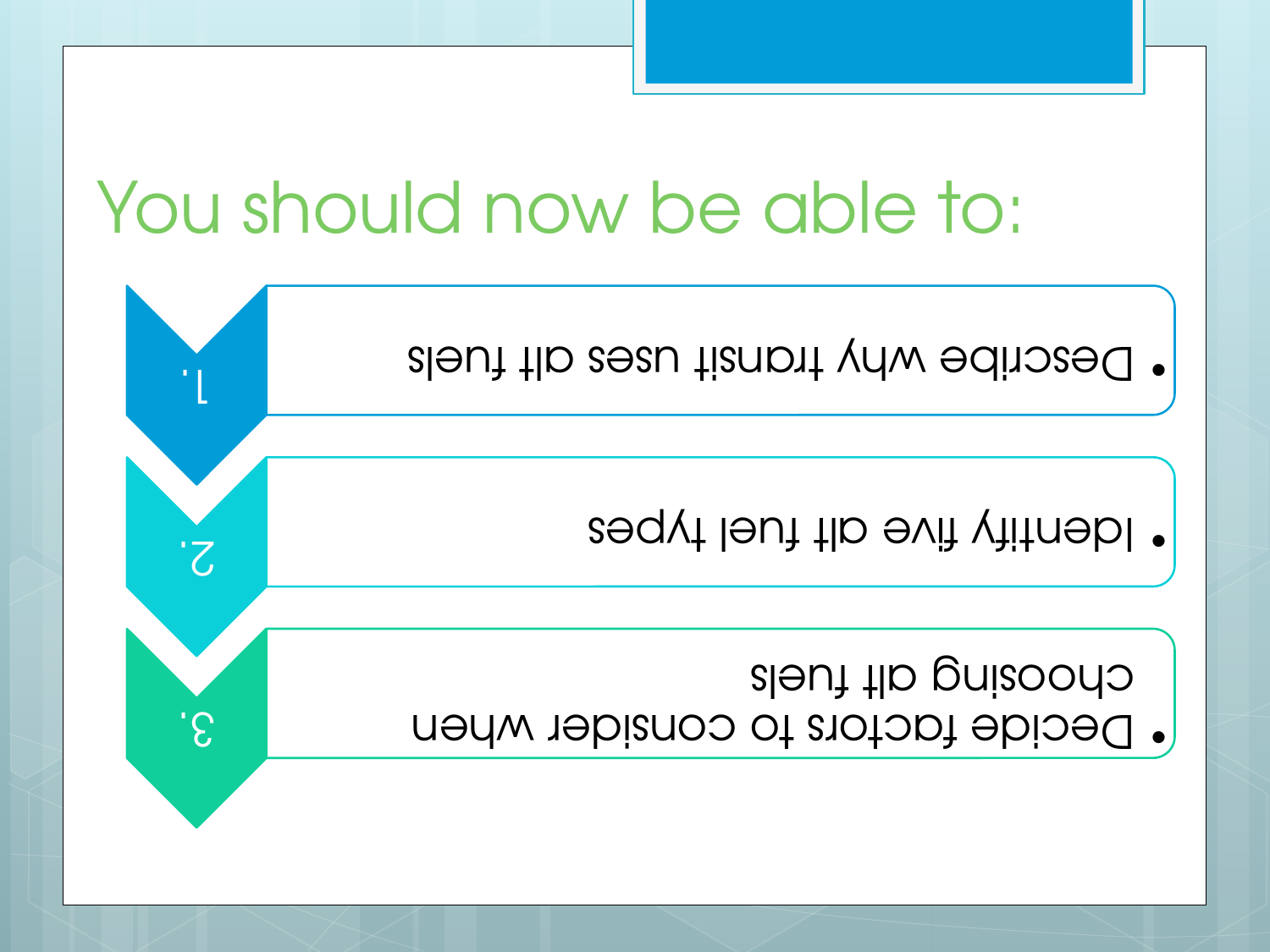

# You should now be able to:
1.
Describe why transit uses alt fuels
2.
Identify five alt fuel types
3.
Decide factors to consider when choosing alt fuels